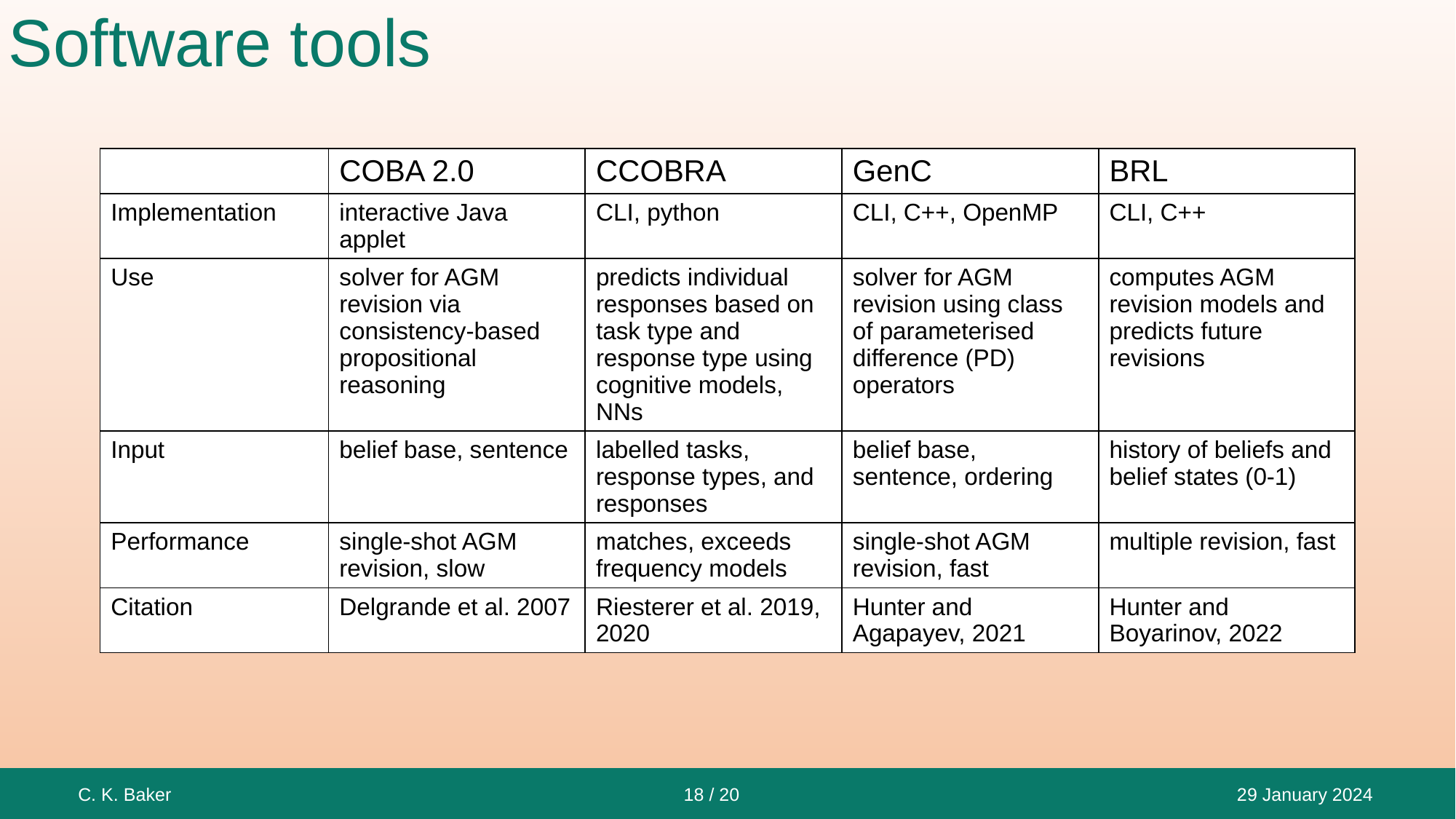

# Software tools
|  | COBA 2.0 | CCOBRA | GenC | BRL |
| --- | --- | --- | --- | --- |
| Implementation | interactive Java applet | CLI, python | CLI, C++, OpenMP | CLI, C++ |
| Use | solver for AGM revision via consistency-based propositional reasoning | predicts individual responses based on task type and response type using cognitive models, NNs | solver for AGM revision using class of parameterised difference (PD) operators | computes AGM revision models and predicts future revisions |
| Input | belief base, sentence | labelled tasks, response types, and responses | belief base, sentence, ordering | history of beliefs and belief states (0-1) |
| Performance | single-shot AGM revision, slow | matches, exceeds frequency models | single-shot AGM revision, fast | multiple revision, fast |
| Citation | Delgrande et al. 2007 | Riesterer et al. 2019, 2020 | Hunter and Agapayev, 2021 | Hunter and Boyarinov, 2022 |
C. K. Baker                                                                                                     18 / 20                                                                                                  29 January 2024